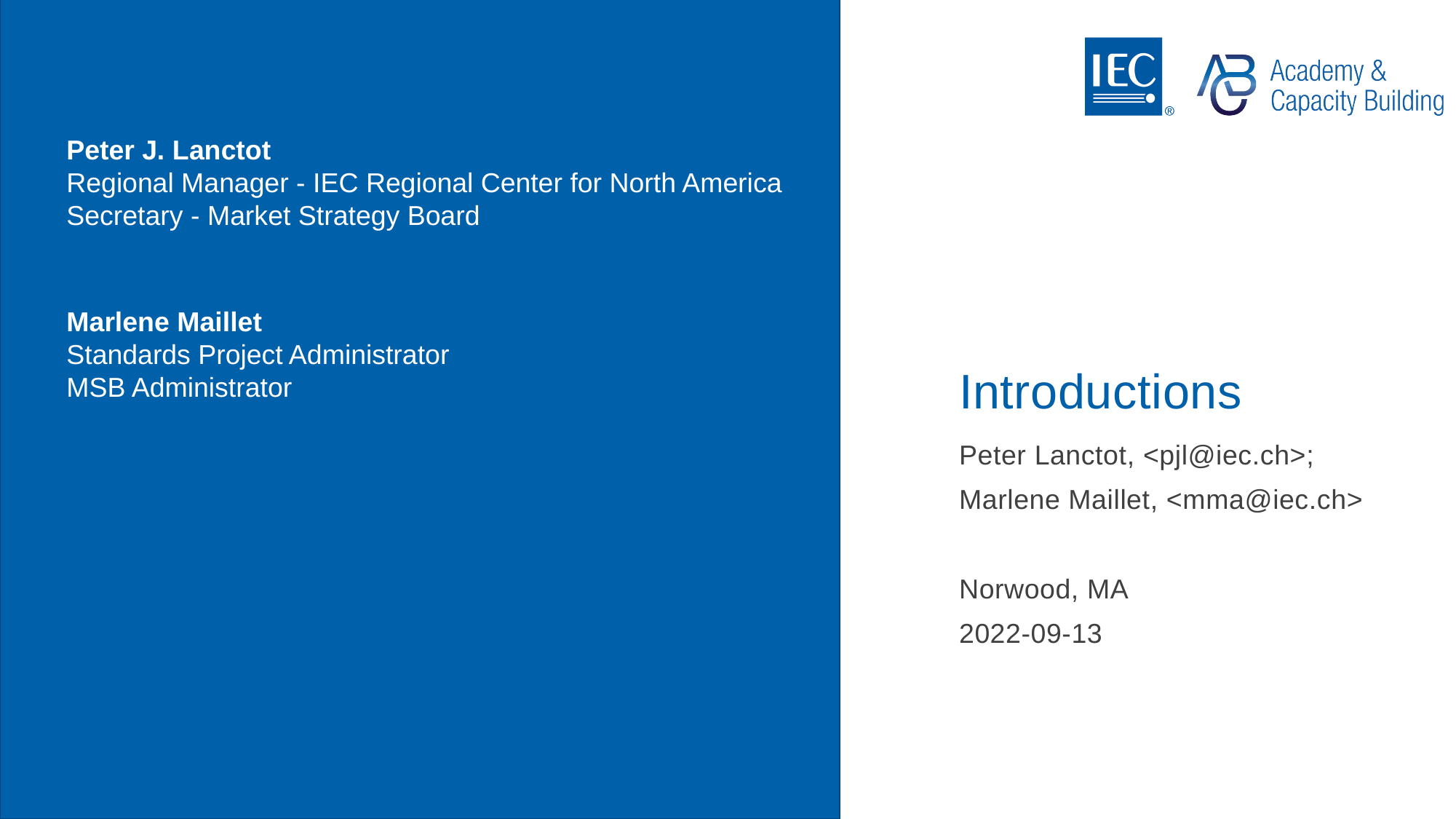

Peter J. Lanctot
Regional Manager - IEC Regional Center for North America
Secretary - Market Strategy Board
Marlene Maillet
Standards Project Administrator
MSB Administrator
# Introductions
Peter Lanctot, <pjl@iec.ch>;
Marlene Maillet, <mma@iec.ch>

Norwood, MA
2022-09-13